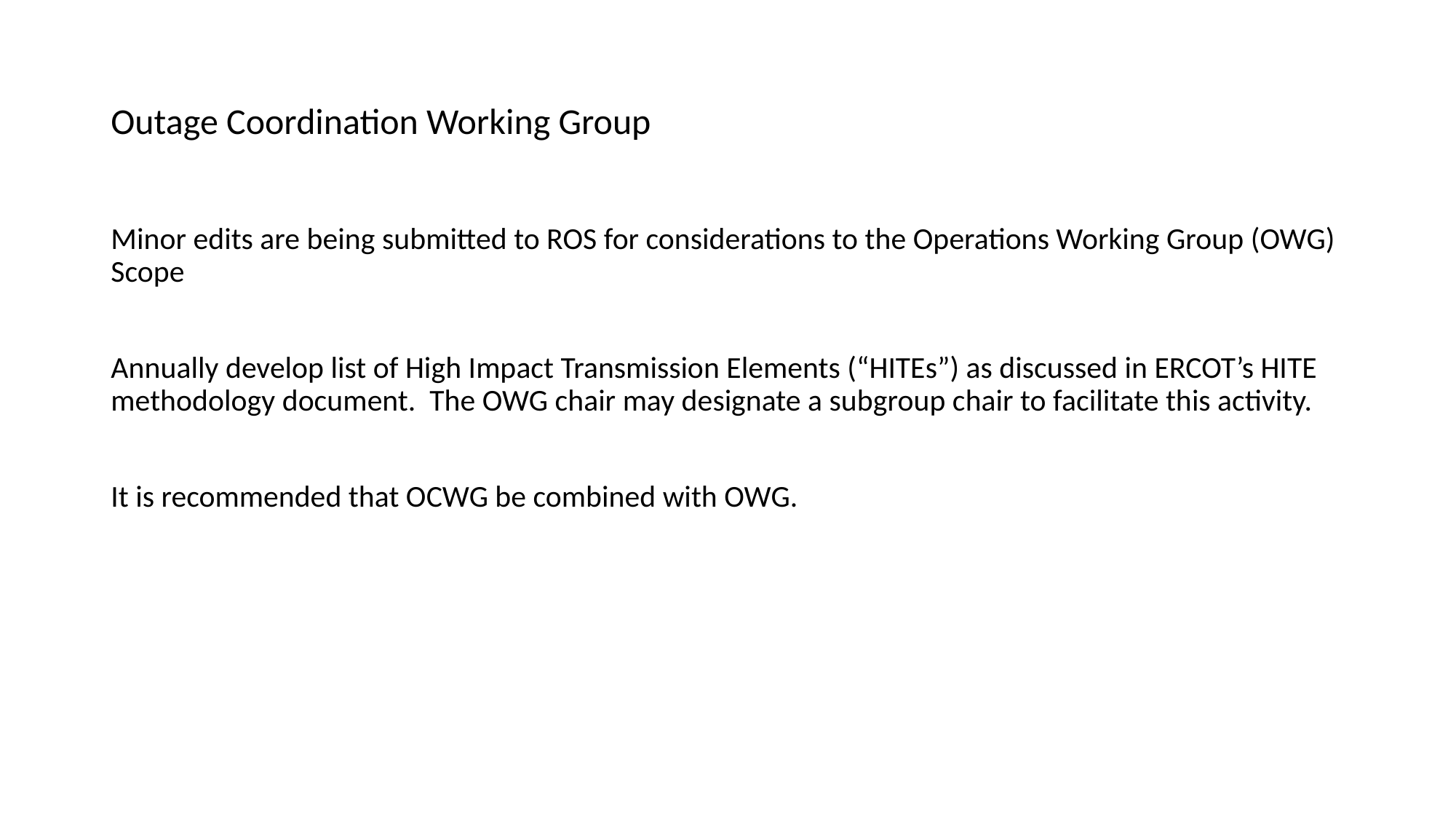

# Outage Coordination Working Group
Minor edits are being submitted to ROS for considerations to the Operations Working Group (OWG) Scope

Annually develop list of High Impact Transmission Elements (“HITEs”) as discussed in ERCOT’s HITE methodology document.  The OWG chair may designate a subgroup chair to facilitate this activity.

It is recommended that OCWG be combined with OWG.